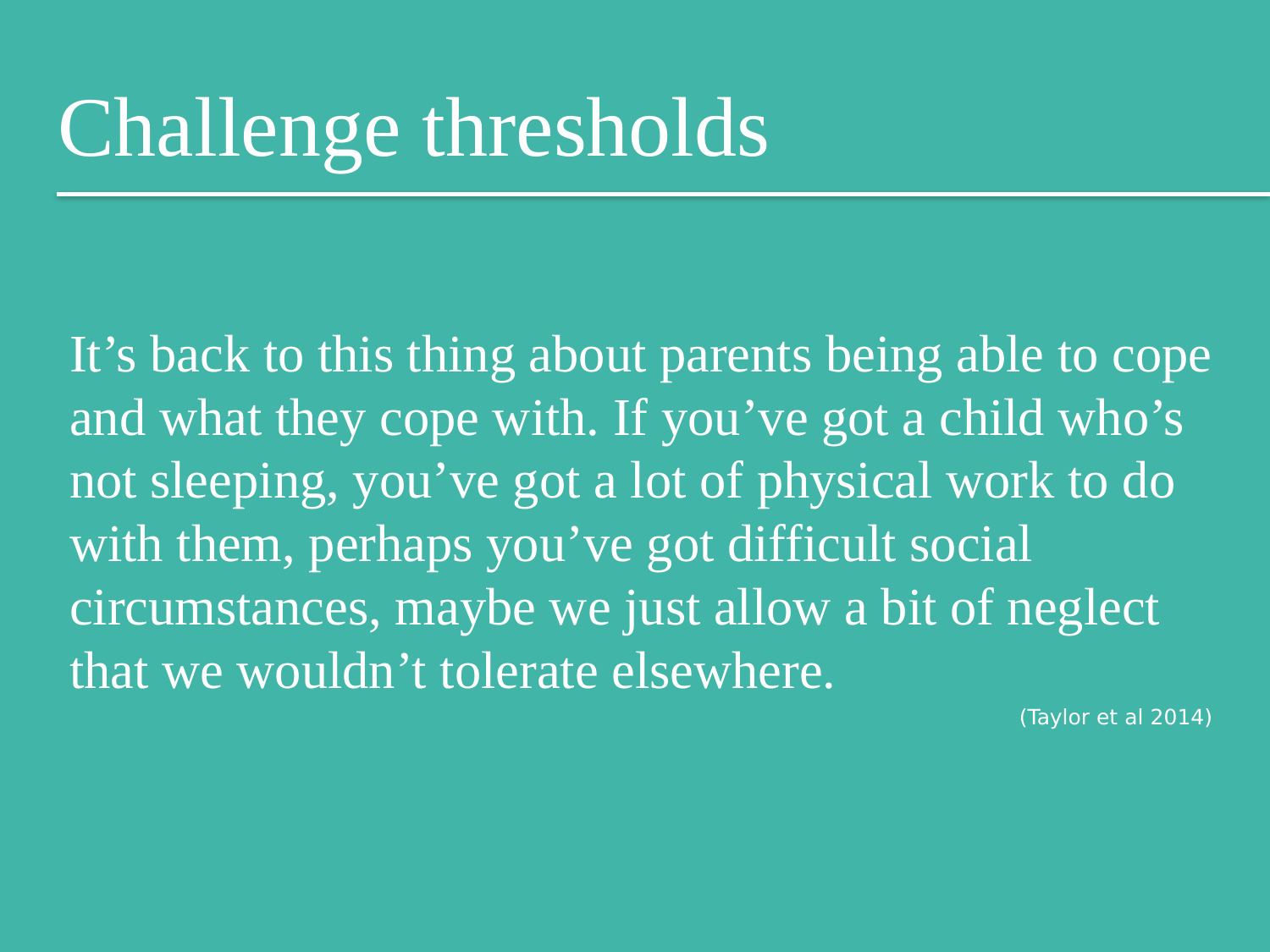

Challenge thresholds
It’s back to this thing about parents being able to cope and what they cope with. If you’ve got a child who’s not sleeping, you’ve got a lot of physical work to do with them, perhaps you’ve got difficult social circumstances, maybe we just allow a bit of neglect that we wouldn’t tolerate elsewhere.
(Taylor et al 2014)